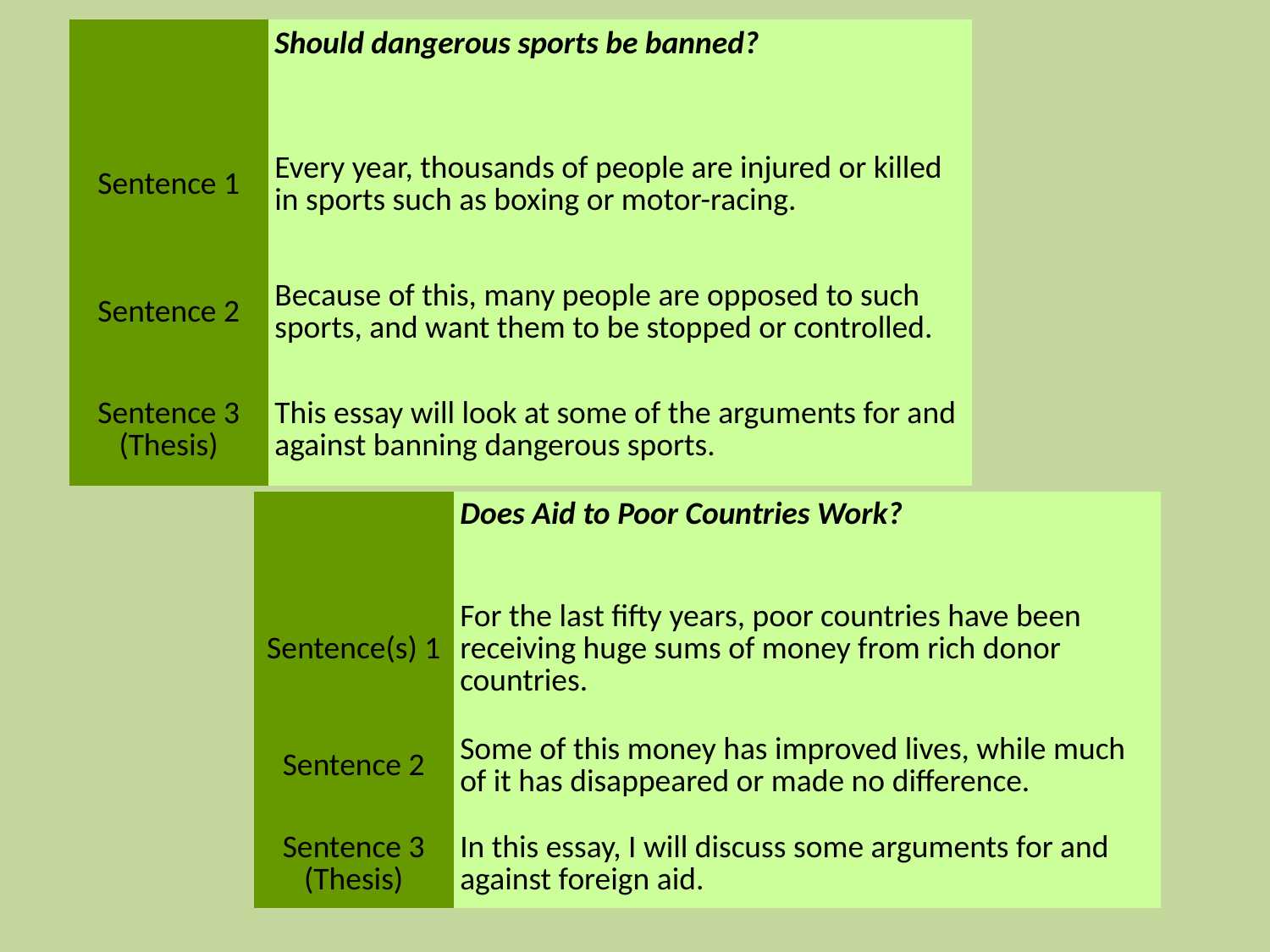

|  | Should dangerous sports be banned? |
| --- | --- |
|  |  |
| Sentence 1 | Every year, thousands of people are injured or killed in sports such as boxing or motor-racing. |
| Sentence 2 | Because of this, many people are opposed to such sports, and want them to be stopped or controlled. |
| Sentence 3 (Thesis) | This essay will look at some of the arguments for and against banning dangerous sports. |
|  | Does Aid to Poor Countries Work? |
| --- | --- |
|  |  |
| Sentence(s) 1 | For the last fifty years, poor countries have been receiving huge sums of money from rich donor countries. |
| Sentence 2 | Some of this money has improved lives, while much of it has disappeared or made no difference. |
| Sentence 3 (Thesis) | In this essay, I will discuss some arguments for and against foreign aid. |